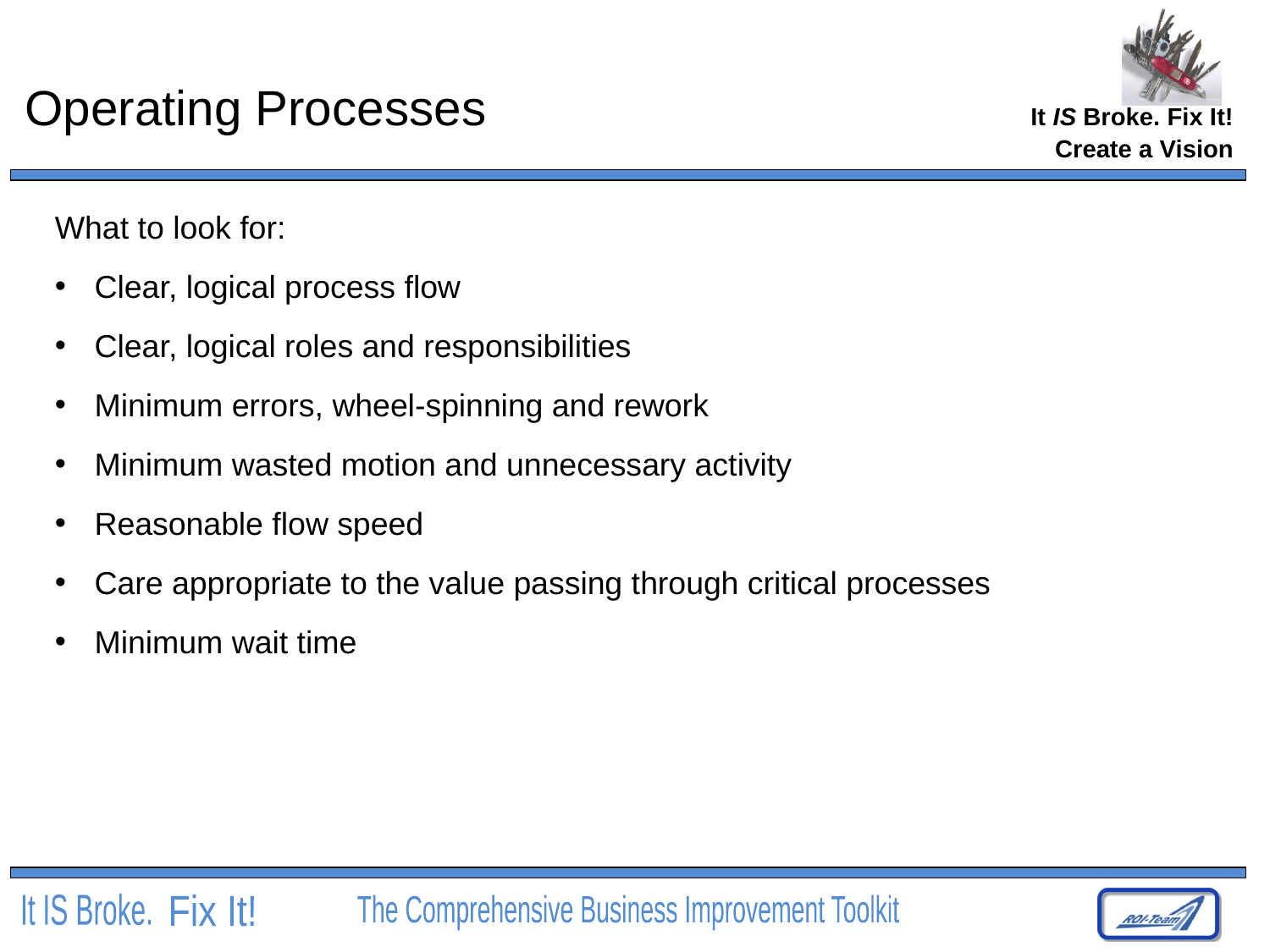

# Operating Processes
Create a Vision
What to look for:
Clear, logical process flow
Clear, logical roles and responsibilities
Minimum errors, wheel-spinning and rework
Minimum wasted motion and unnecessary activity
Reasonable flow speed
Care appropriate to the value passing through critical processes
Minimum wait time